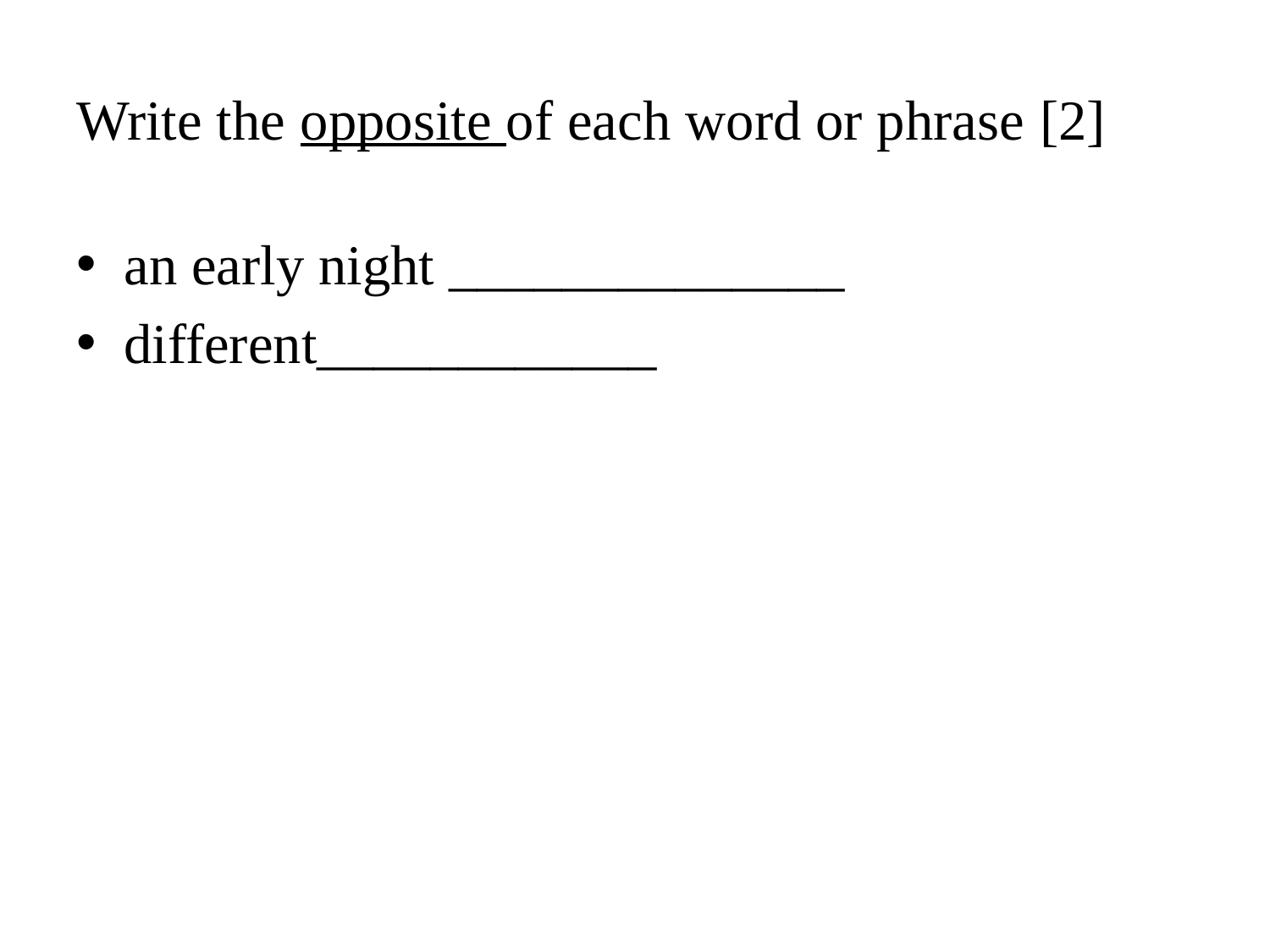

# [2] Write the opposite of each word or phrase
an early night ______________
different____________